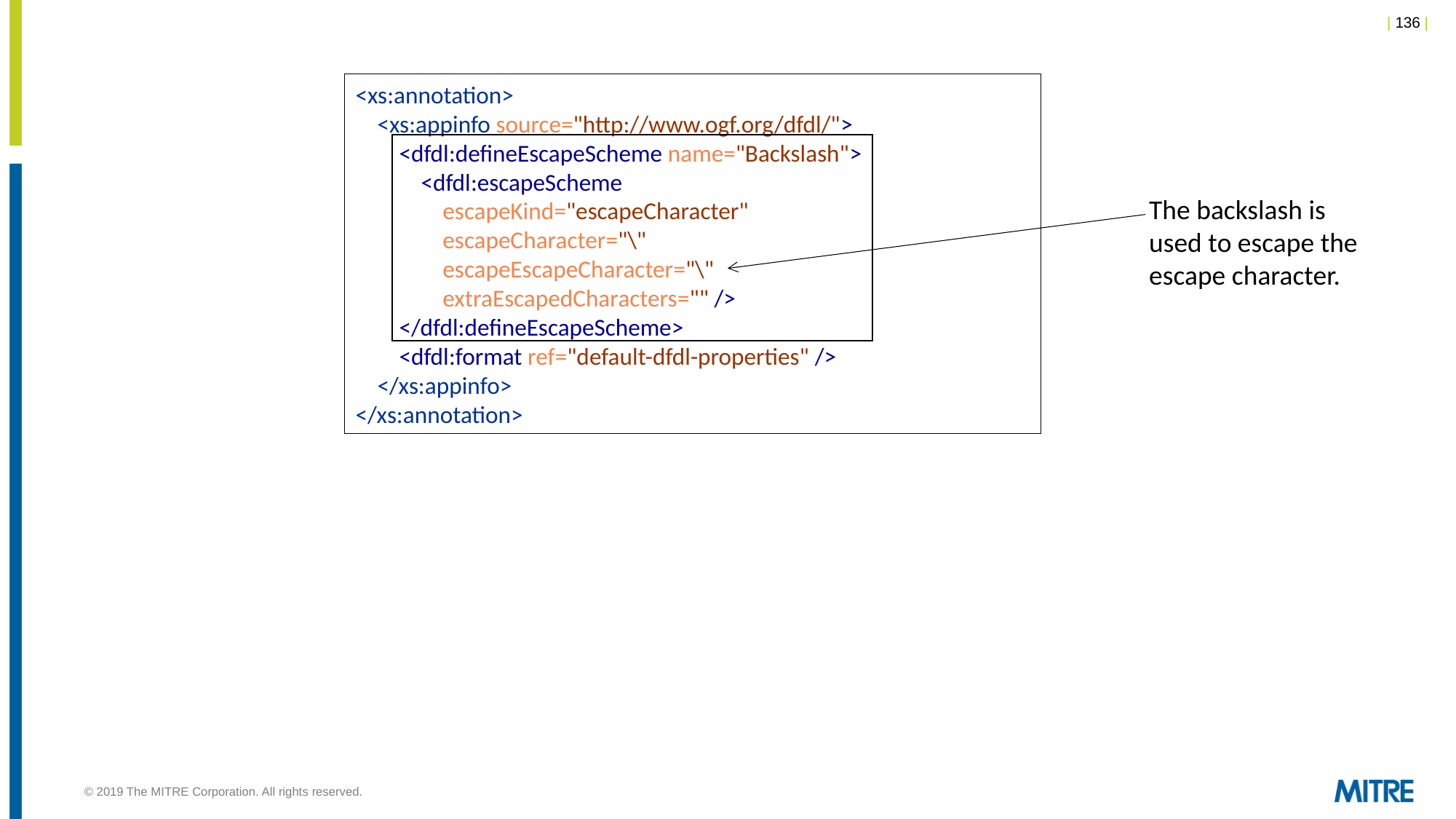

<xs:annotation>
    <xs:appinfo source="http://www.ogf.org/dfdl/">
        <dfdl:defineEscapeScheme name="Backslash">
            <dfdl:escapeScheme
                escapeKind="escapeCharacter"
                escapeCharacter="\"
                escapeEscapeCharacter="\"
                extraEscapedCharacters="" />
        </dfdl:defineEscapeScheme>
        <dfdl:format ref="default-dfdl-properties" />
    </xs:appinfo>
</xs:annotation>

The backslash is used to escape the escape character.
© 2019 The MITRE Corporation. All rights reserved.